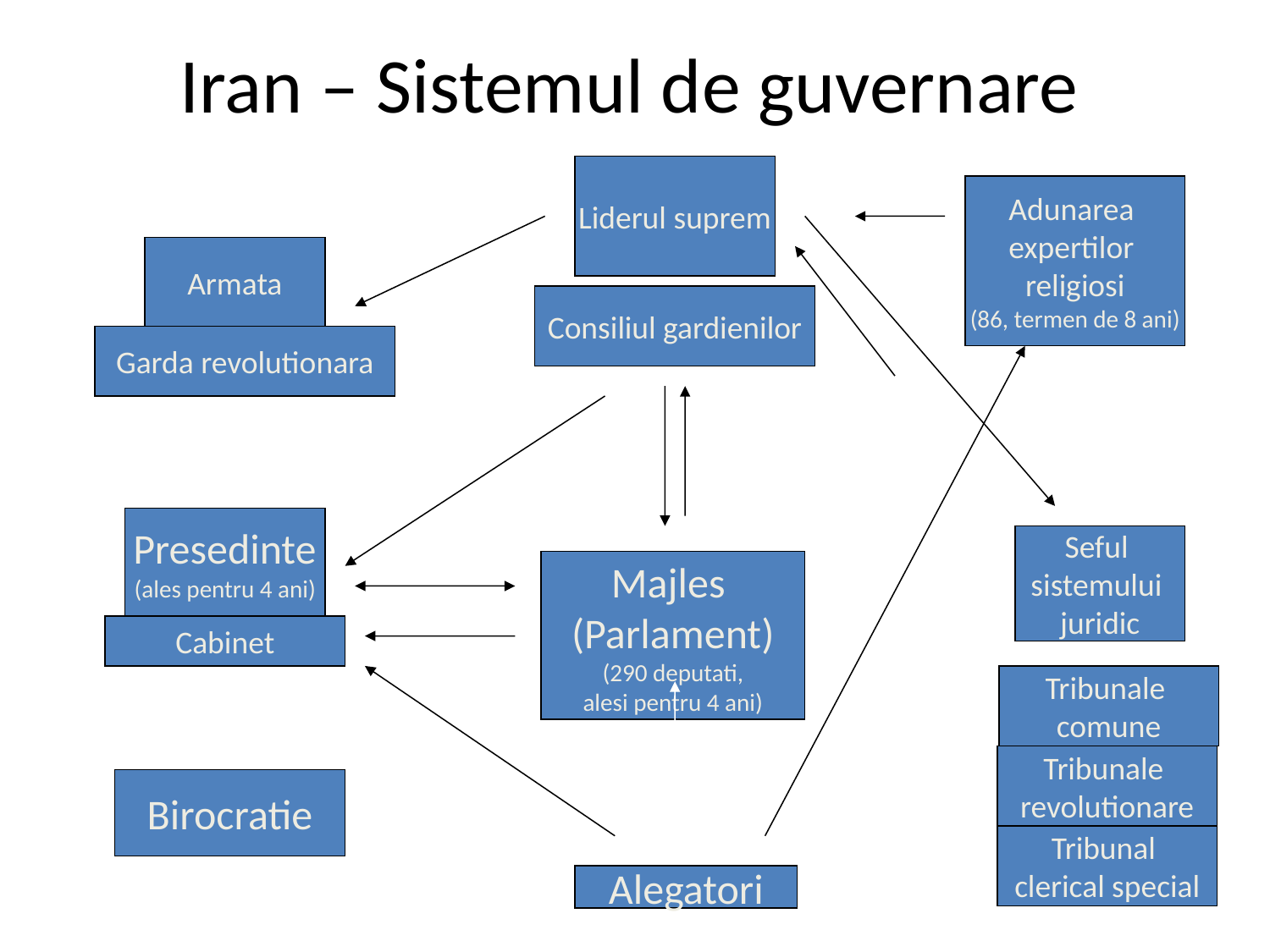

# Iran – Sistemul de guvernare
Liderul suprem

Adunarea
expertilor
religiosi
(86, termen de 8 ani)

Armata

Consiliul gardienilor
Garda revolutionara

Presedinte
(ales pentru 4 ani)
Seful
sistemului
juridic
Majles
(Parlament)
(290 deputati,
alesi pentru 4 ani)

Cabinet

Tribunale
comune

Tribunale
revolutionare
Birocratie
Tribunal
clerical special
Alegatori